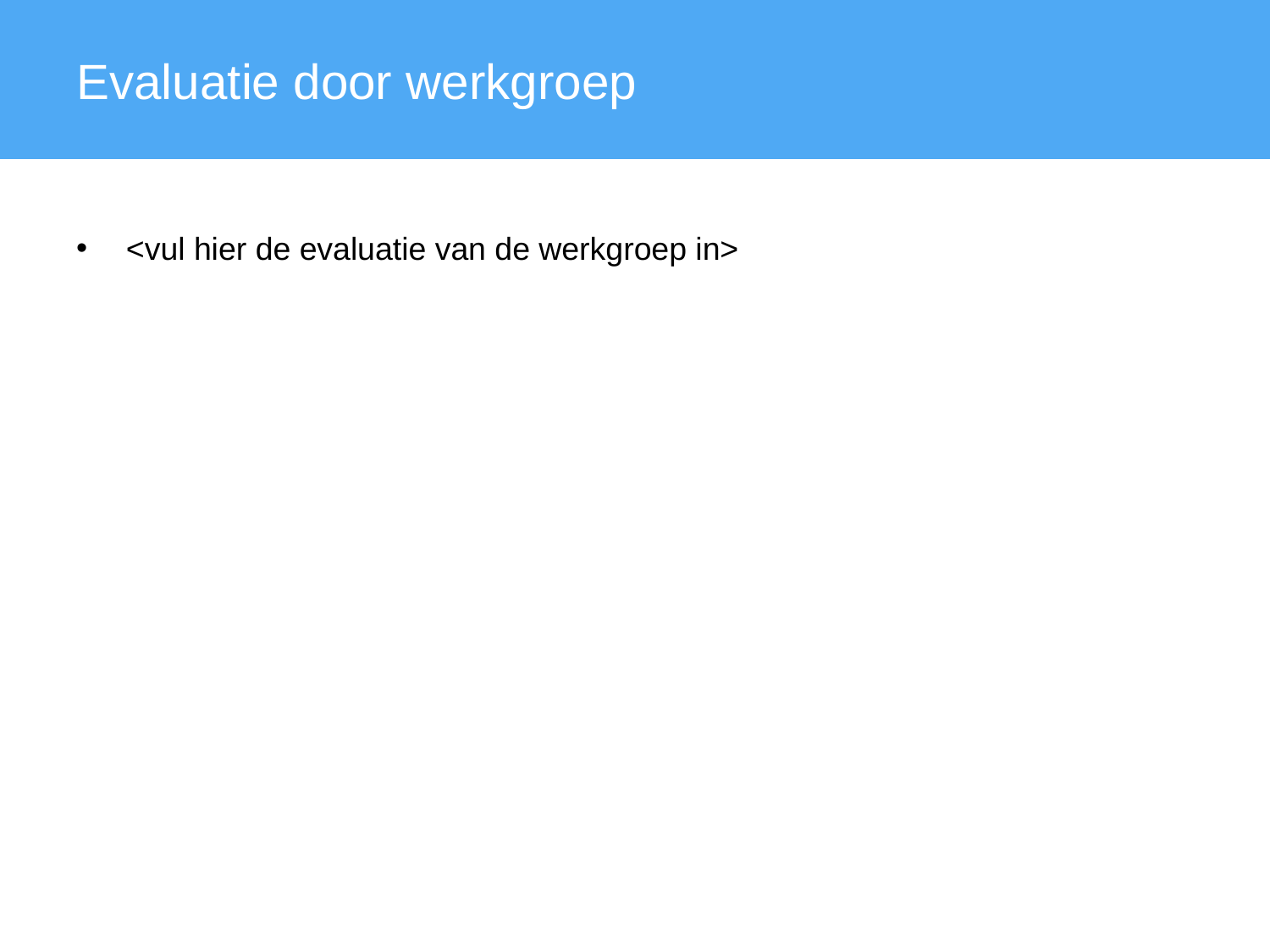

Evaluatie door werkgroep
<vul hier de evaluatie van de werkgroep in>